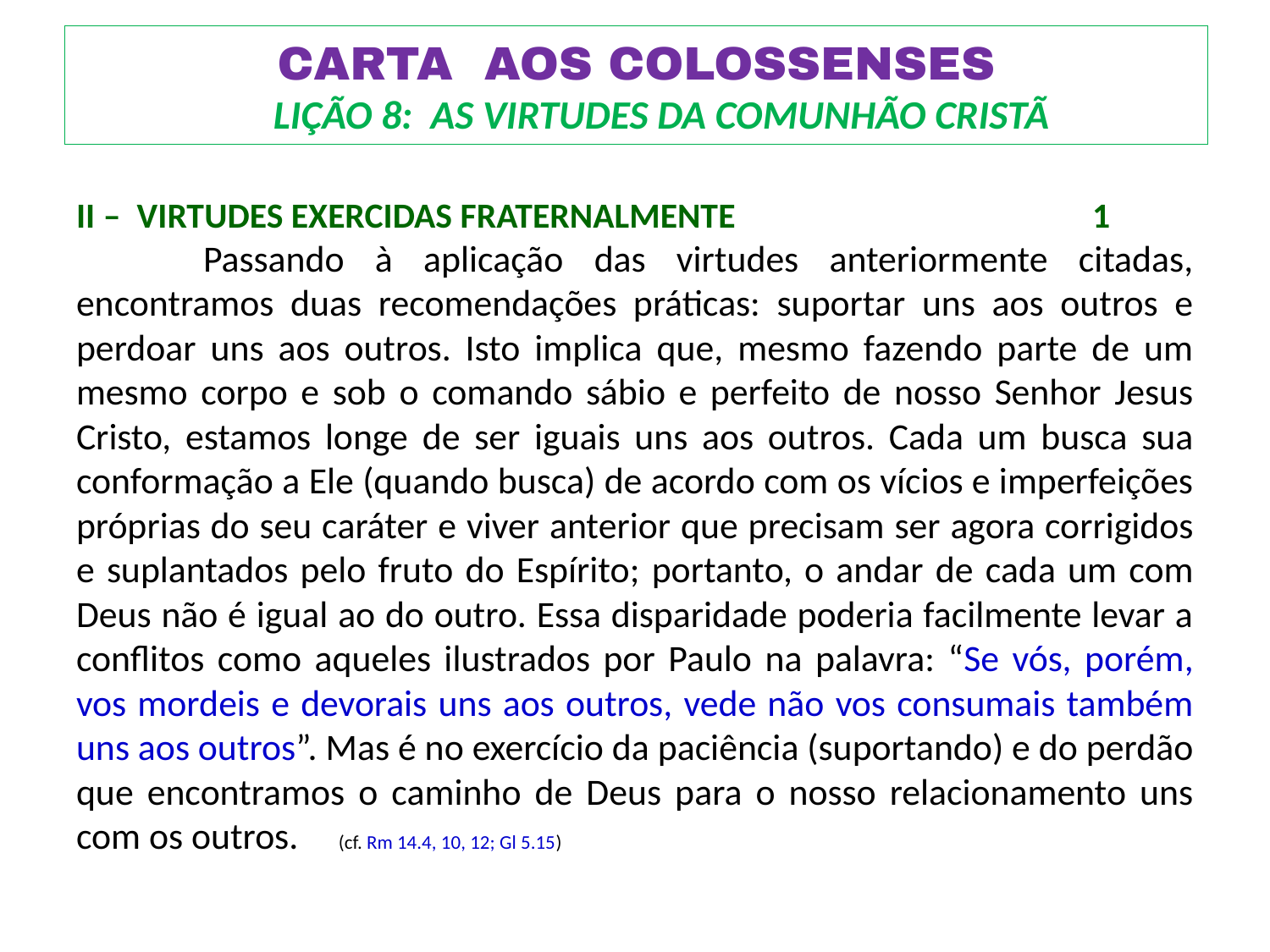

# CARTA  AOS COLOSSENSES LIÇÃO 8:  AS VIRTUDES DA COMUNHÃO CRISTÃ
II –  VIRTUDES EXERCIDAS FRATERNALMENTE 			1
	Passando à aplicação das virtudes anteriormente citadas, encontramos duas recomendações práticas: suportar uns aos outros e perdoar uns aos outros. Isto implica que, mesmo fazendo parte de um mesmo corpo e sob o comando sábio e perfeito de nosso Senhor Jesus Cristo, estamos longe de ser iguais uns aos outros. Cada um busca sua conformação a Ele (quando busca) de acordo com os vícios e imperfeições próprias do seu caráter e viver anterior que precisam ser agora corrigidos e suplantados pelo fruto do Espírito; portanto, o andar de cada um com Deus não é igual ao do outro. Essa disparidade poderia facilmente levar a conflitos como aqueles ilustrados por Paulo na palavra: “Se vós, porém, vos mordeis e devorais uns aos outros, vede não vos consumais também uns aos outros”. Mas é no exercício da paciência (suportando) e do perdão que encontramos o caminho de Deus para o nosso relacionamento uns com os outros.	 (cf. Rm 14.4, 10, 12; Gl 5.15)